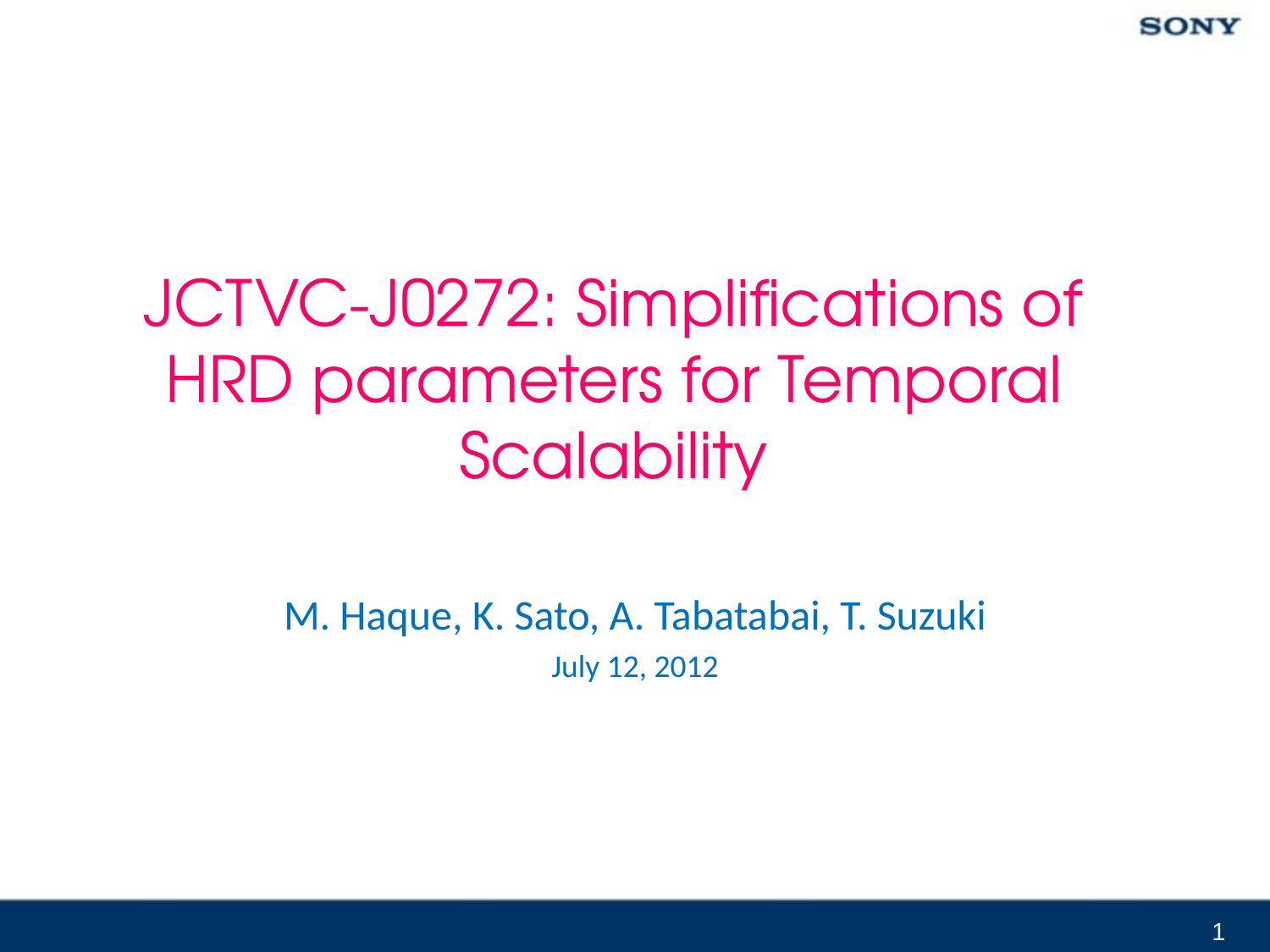

JCTVC-J0272: Simplifications of HRD parameters for Temporal Scalability
M. Haque, K. Sato, A. Tabatabai, T. Suzuki
July 12, 2012
1